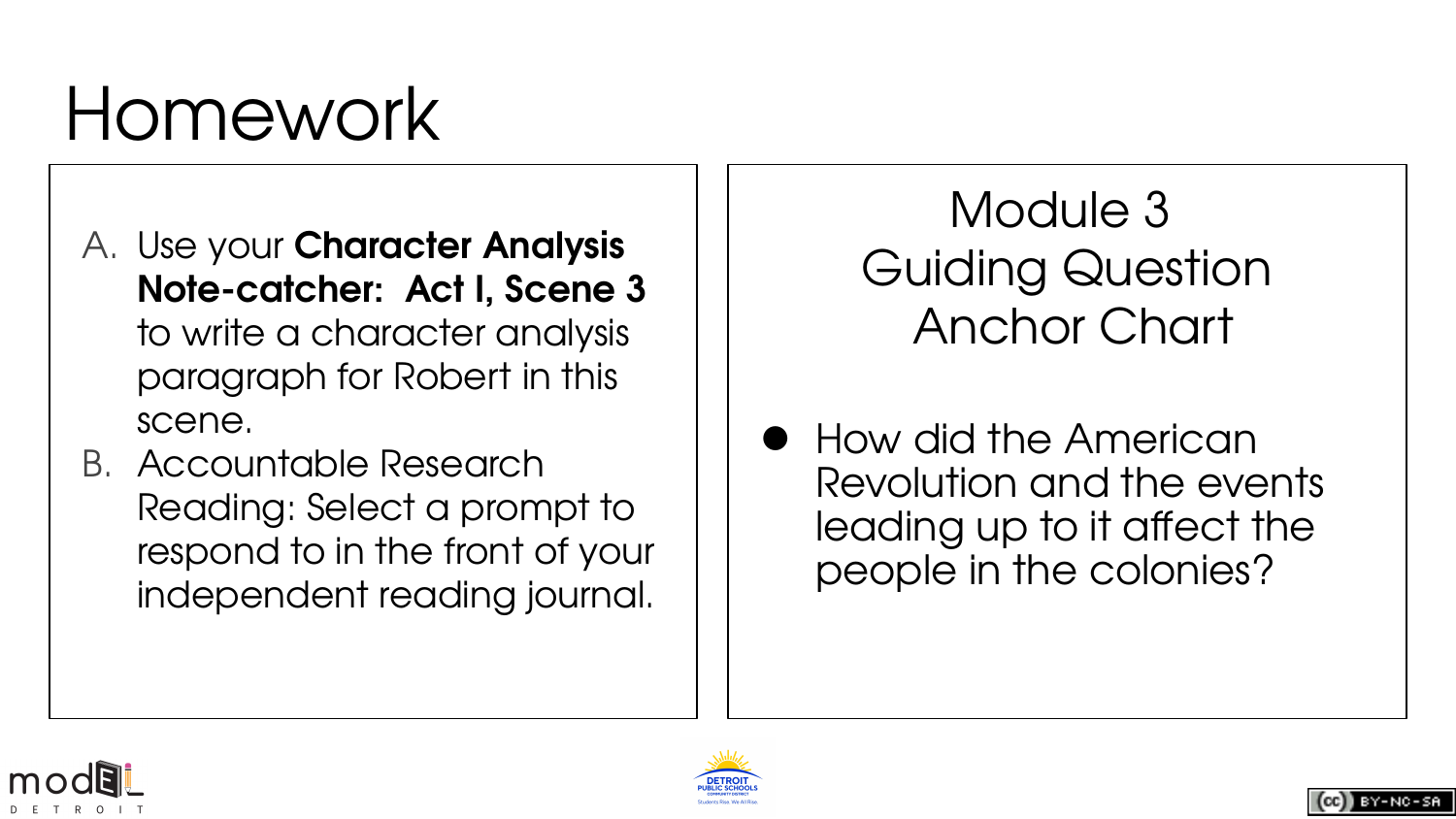

# Homework

Use your Character Analysis Note-catcher:  Act I, Scene 3 to write a character analysis paragraph for Robert in this scene.
Accountable Research Reading: Select a prompt to respond to in the front of your independent reading journal.

Module 3
Guiding Question
 Anchor Chart

How did the American Revolution and the events leading up to it affect the people in the colonies?